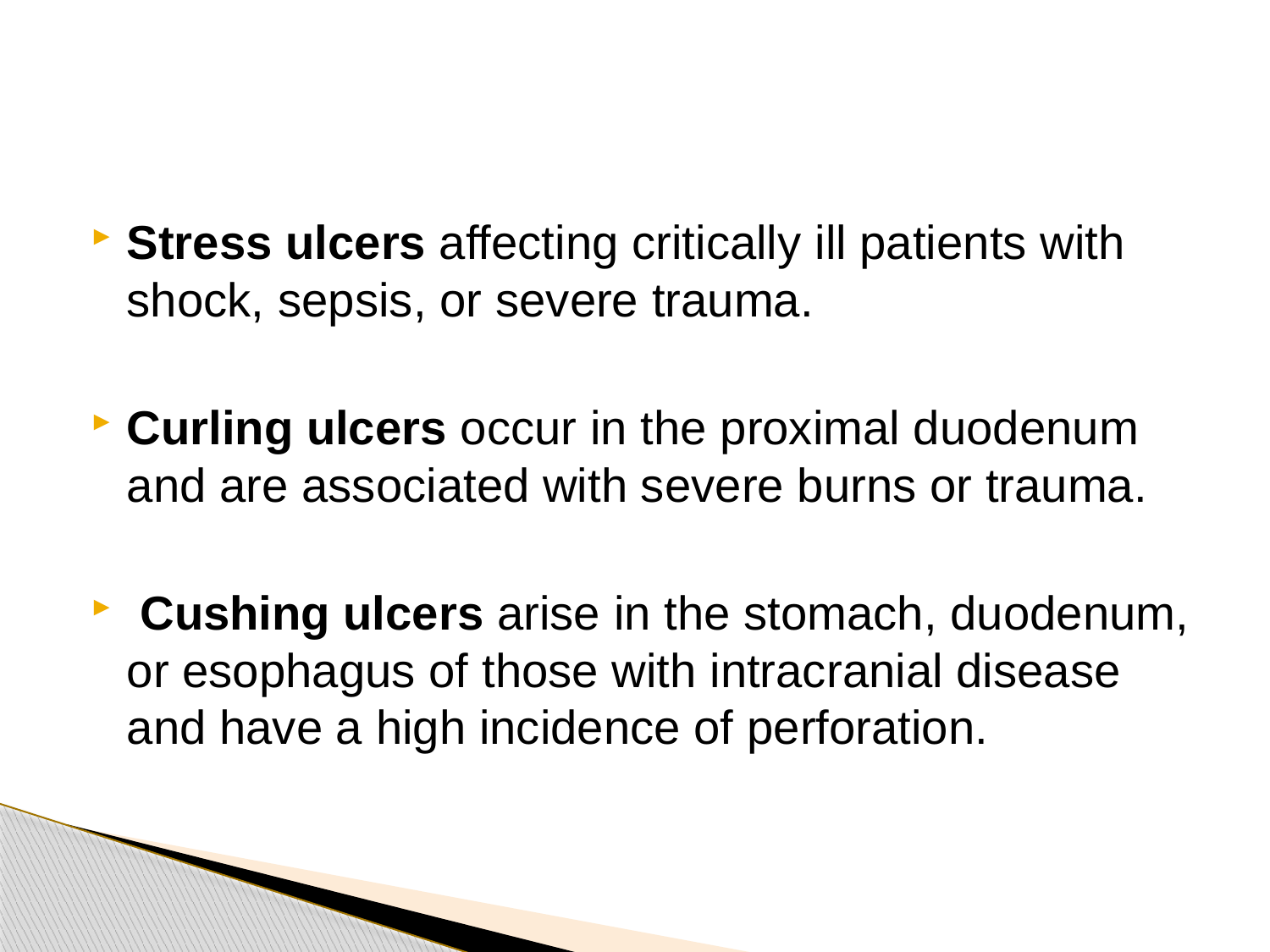

Stress ulcers affecting critically ill patients with shock, sepsis, or severe trauma.

Curling ulcers occur in the proximal duodenum and are associated with severe burns or trauma.

 Cushing ulcers arise in the stomach, duodenum, or esophagus of those with intracranial disease and have a high incidence of perforation.